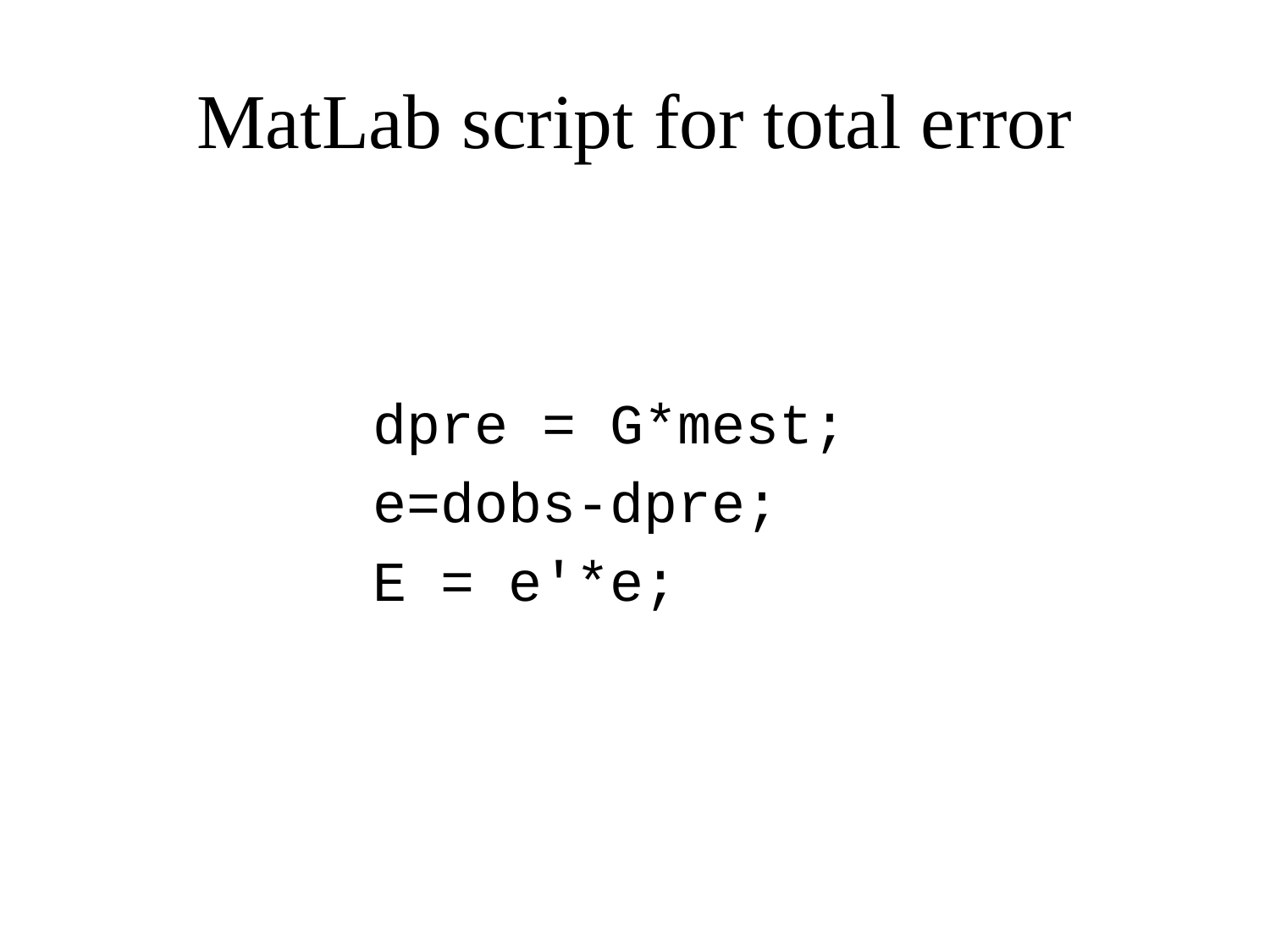

# MatLab script for total error
dpre = G*mest;
e=dobs-dpre;
E = e'*e;